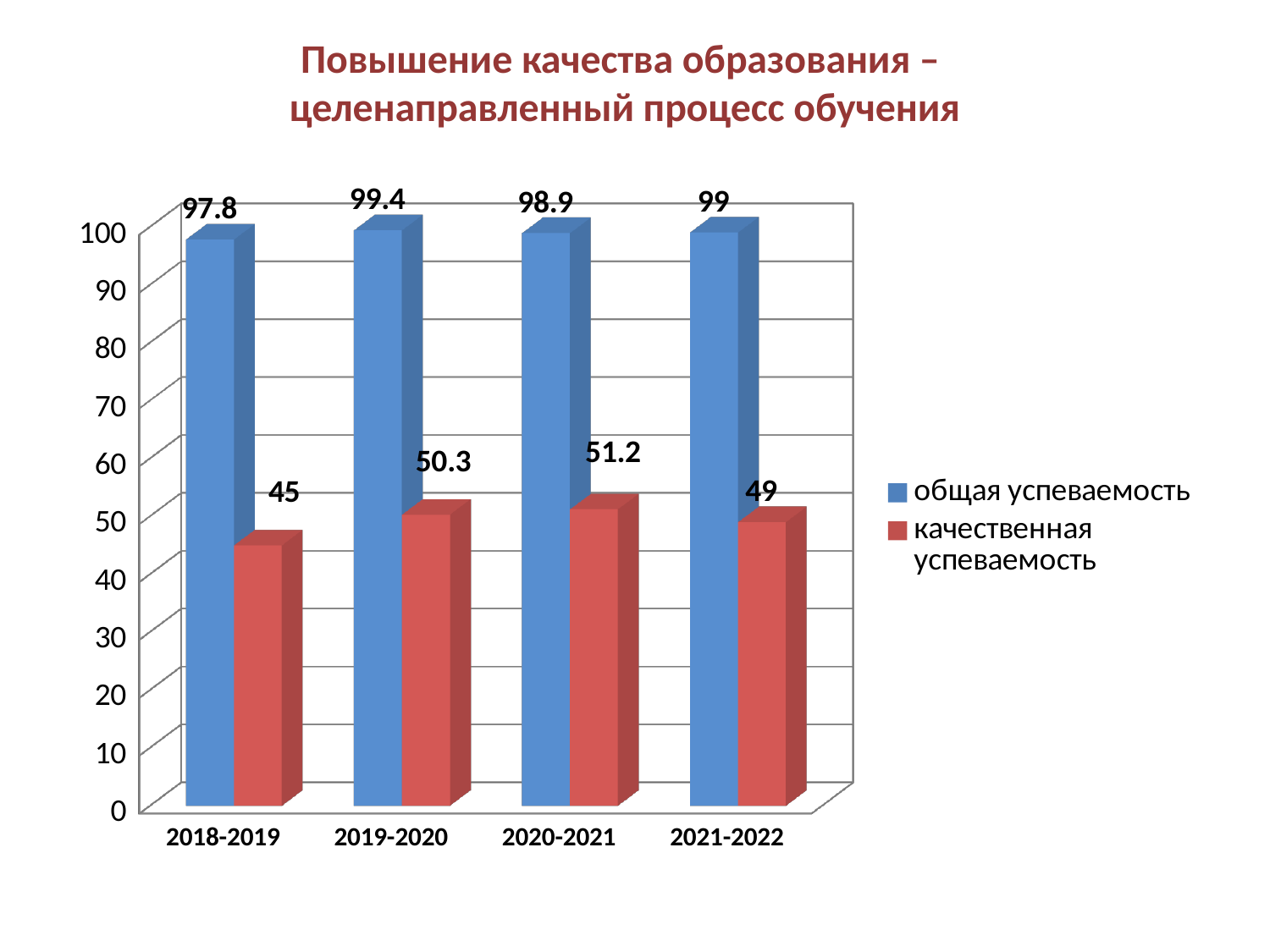

# Повышение качества образования – целенаправленный процесс обучения

[unsupported chart]